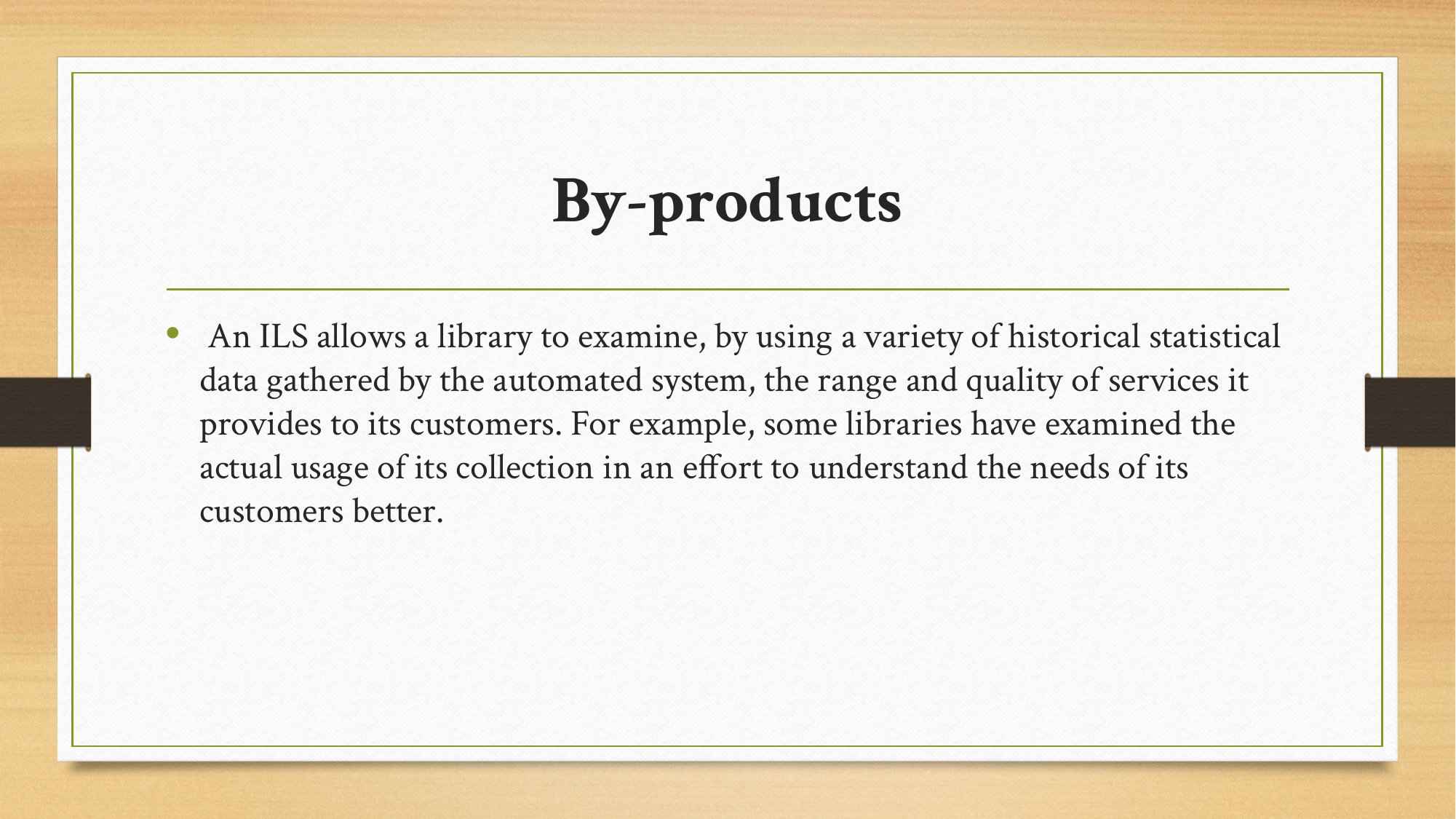

# By-products
 An ILS allows a library to examine, by using a variety of historical statistical data gathered by the automated system, the range and quality of services it provides to its customers. For example, some libraries have examined the actual usage of its collection in an effort to understand the needs of its customers better.